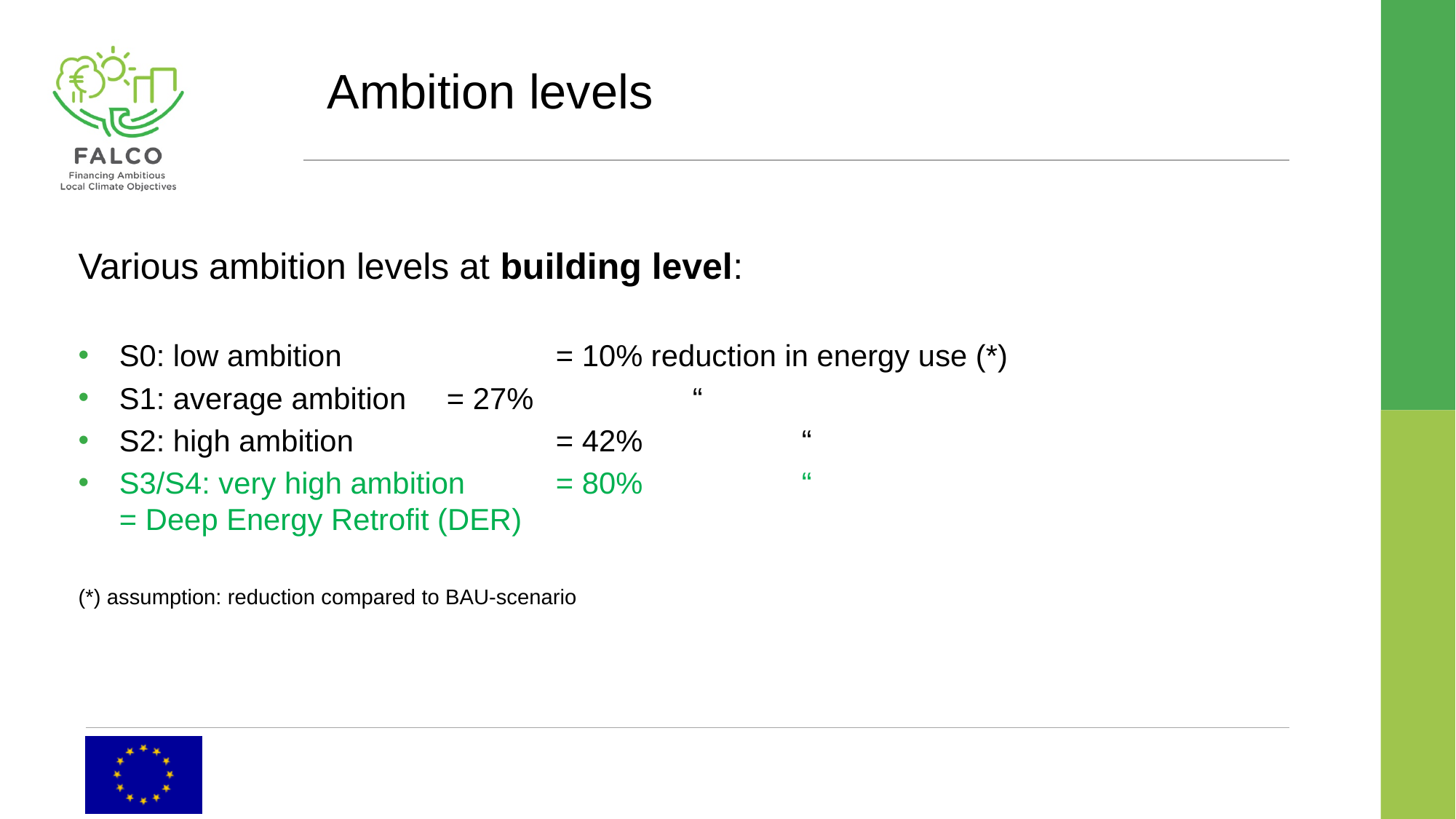

# Ambition levels
Various ambition levels at building level:
S0: low ambition		= 10% reduction in energy use (*)
S1: average ambition 	= 27%                   “
S2: high ambition		= 42%                   “
S3/S4: very high ambition	= 80%                   “
= Deep Energy Retrofit (DER)

(*) assumption: reduction compared to BAU-scenario